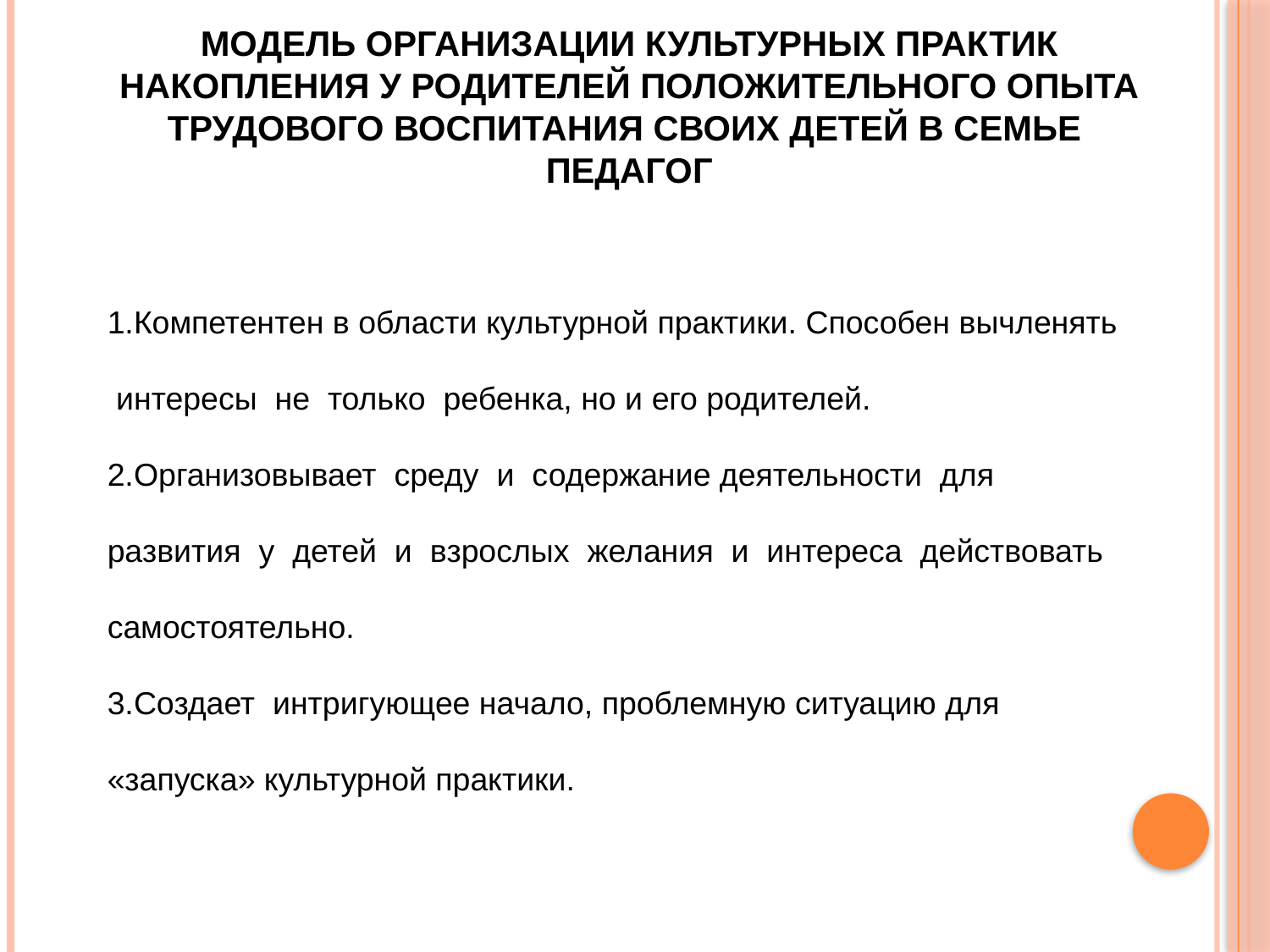

# Модель организации культурных практик накопления у родителей положительного опыта трудового воспитания своих детей в семье Педагог
1.Компетентен в области культурной практики. Способен вычленять  интересы  не  только  ребенка, но и его родителей.
2.Организовывает  среду  и  содержание деятельности  для  развития  у  детей  и  взрослых  желания  и  интереса  действовать самостоятельно.
3.Создает  интригующее начало, проблемную ситуацию для «запуска» культурной практики.